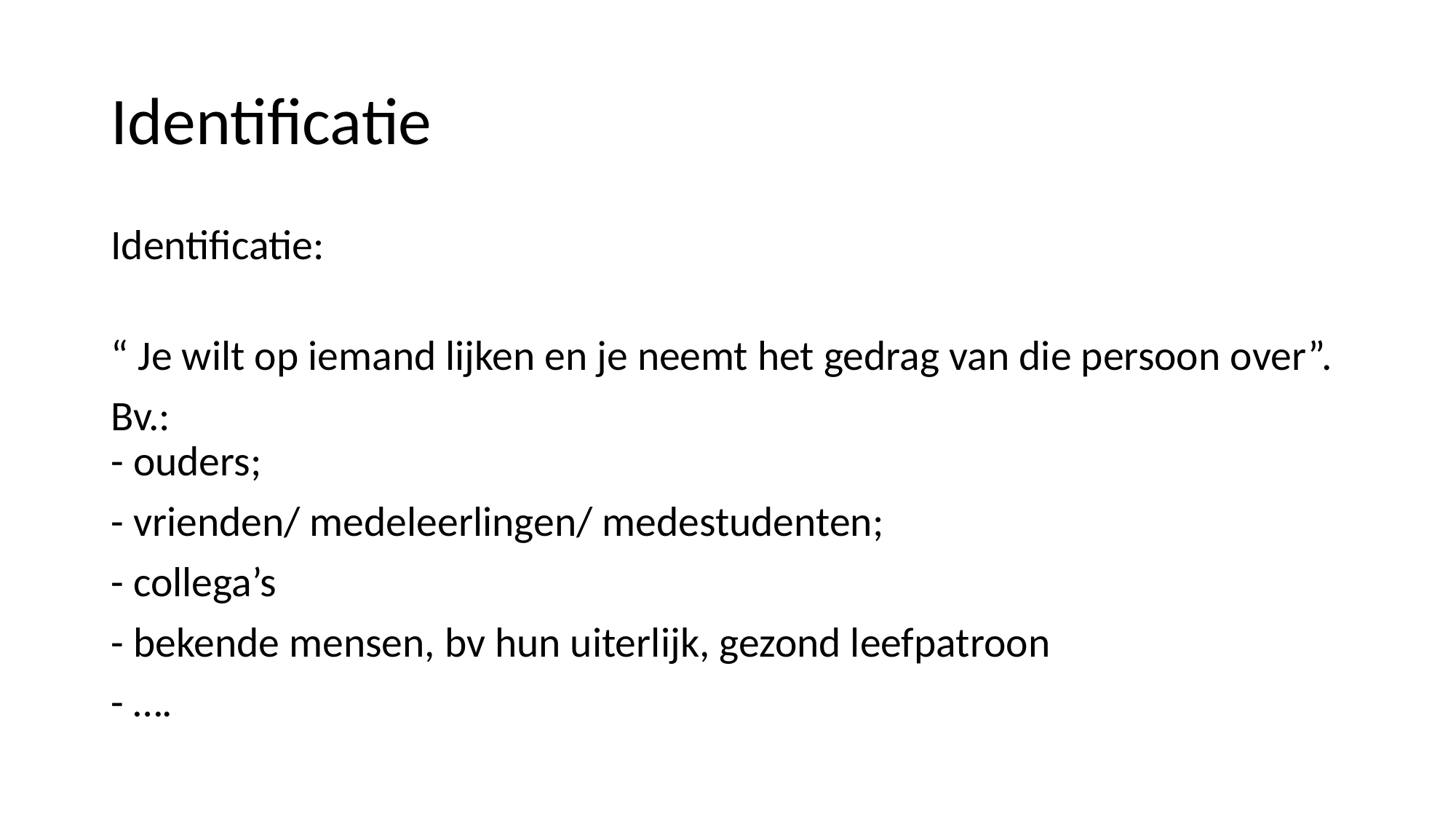

# Identificatie
Identificatie:
“ Je wilt op iemand lijken en je neemt het gedrag van die persoon over”.
Bv.:
- ouders;
- vrienden/ medeleerlingen/ medestudenten;
- collega’s
- bekende mensen, bv hun uiterlijk, gezond leefpatroon
- ….